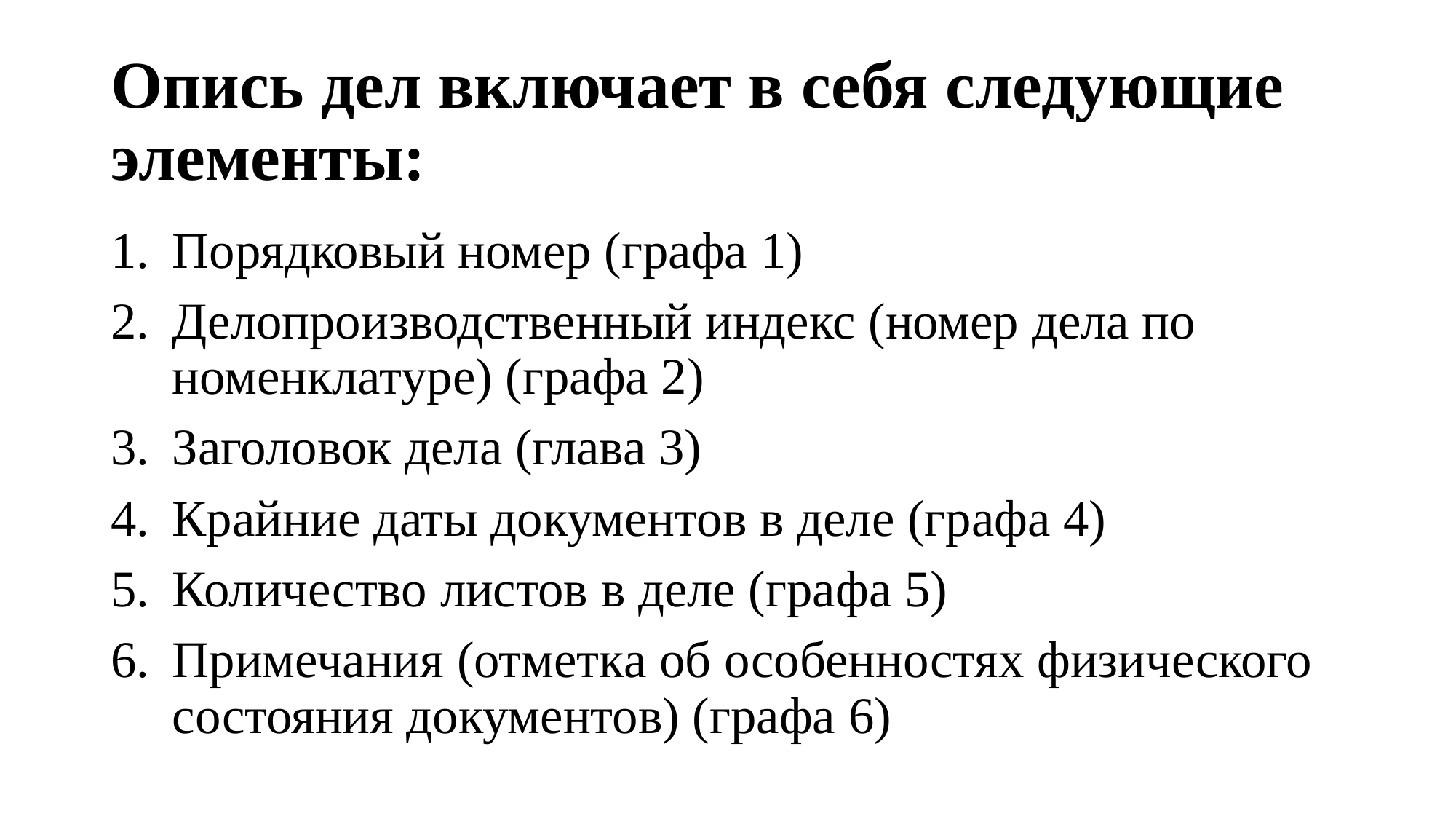

# Опись дел включает в себя следующие элементы:
Порядковый номер (графа 1)
Делопроизводственный индекс (номер дела по номенклатуре) (графа 2)
Заголовок дела (глава 3)
Крайние даты документов в деле (графа 4)
Количество листов в деле (графа 5)
Примечания (отметка об особенностях физического состояния документов) (графа 6)